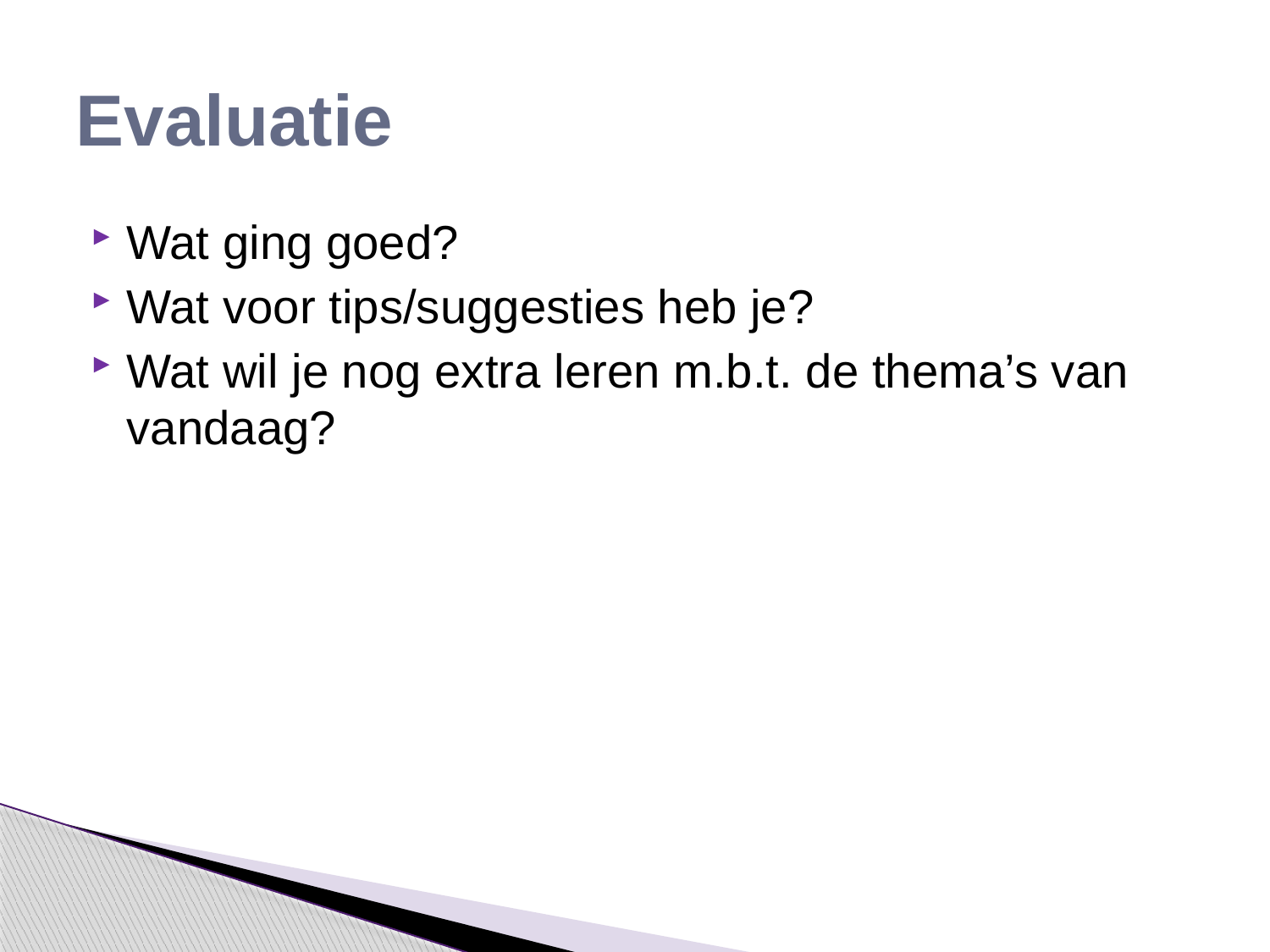

# Evaluatie
Wat ging goed?
Wat voor tips/suggesties heb je?
Wat wil je nog extra leren m.b.t. de thema’s van vandaag?